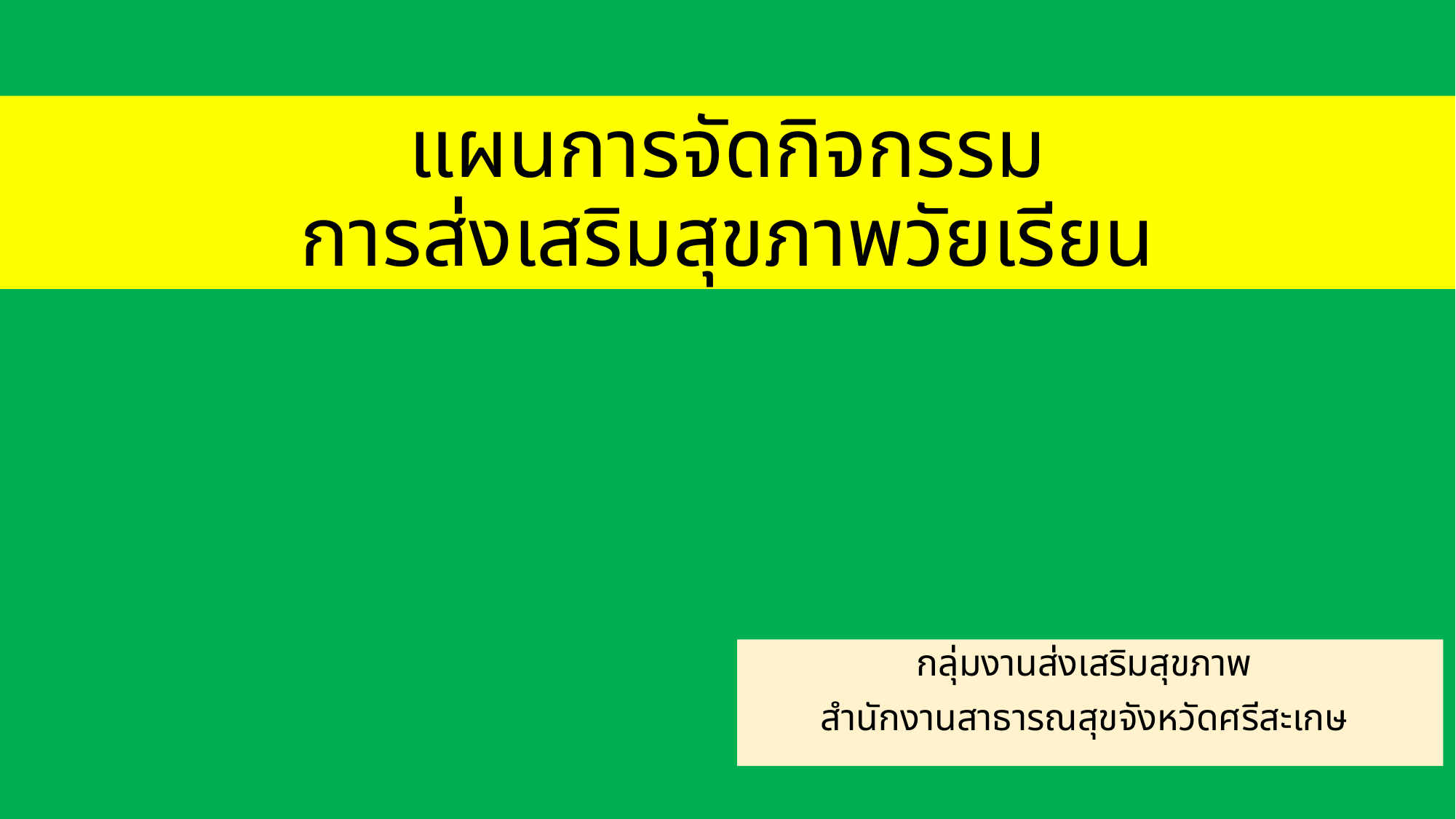

# แผนการจัดกิจกรรม การส่งเสริมสุขภาพวัยเรียน
กลุ่มงานส่งเสริมสุขภาพ
สำนักงานสาธารณสุขจังหวัดศรีสะเกษ